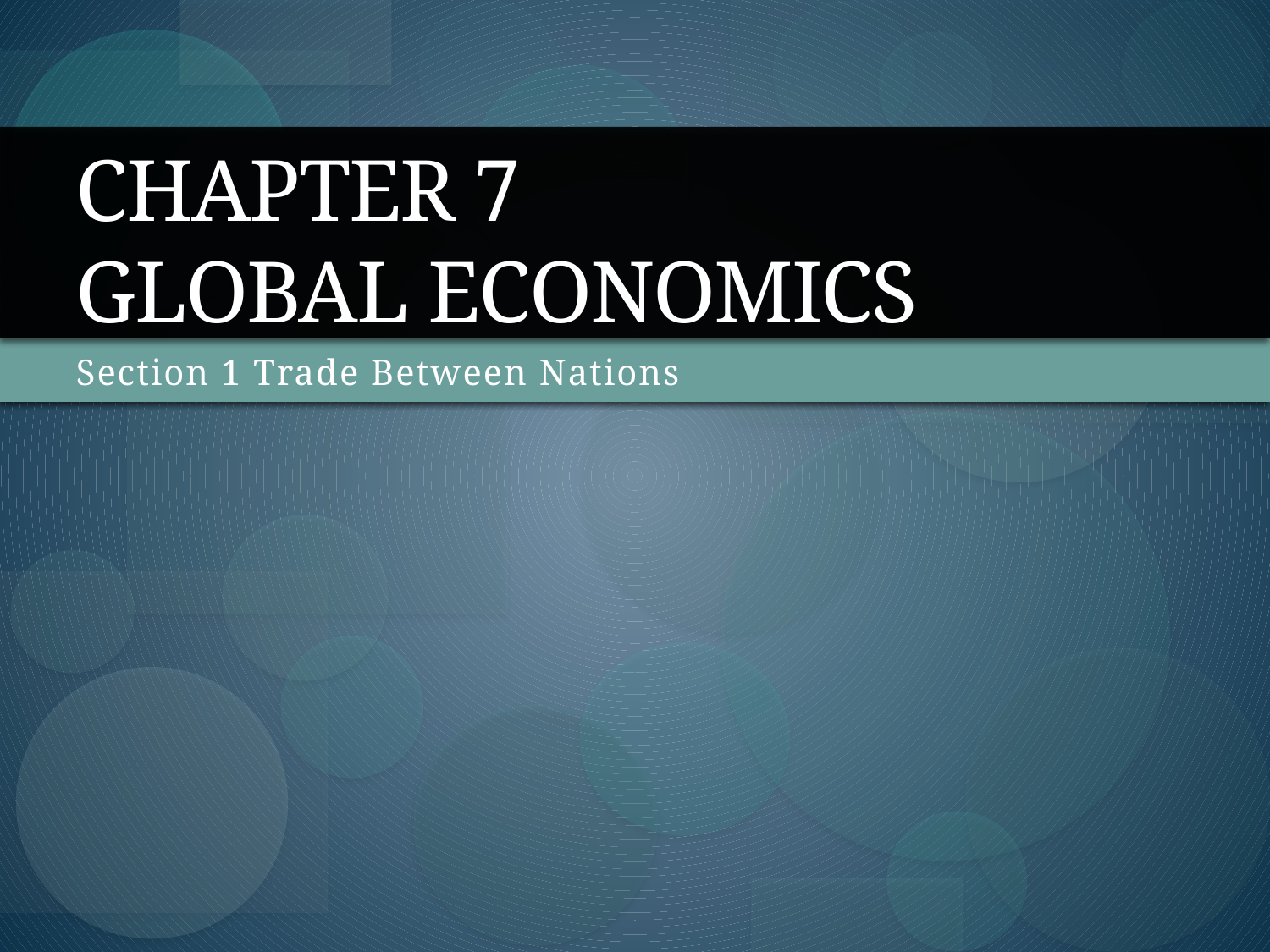

# Chapter 7 Global Economics
Section 1 Trade Between Nations